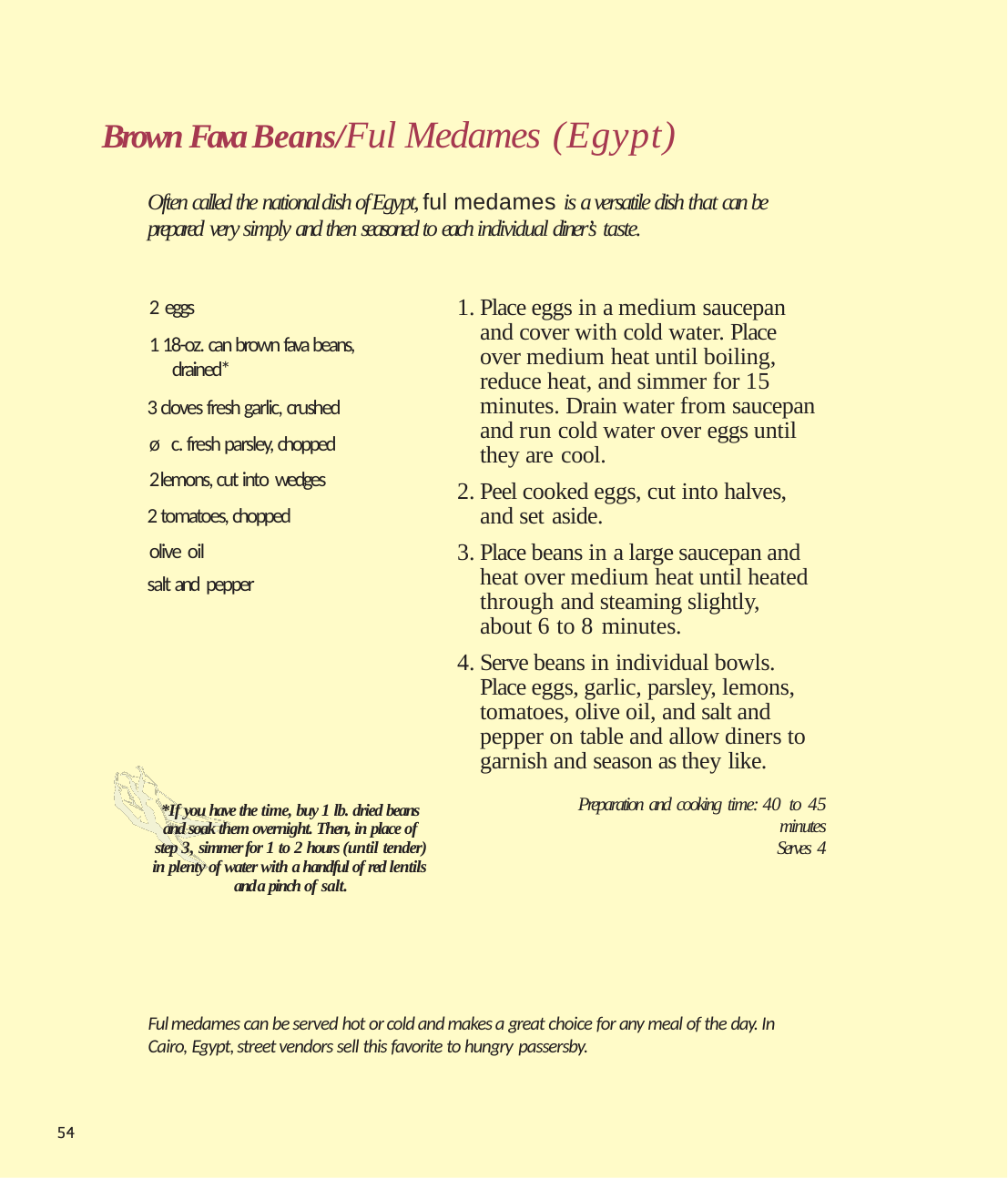

# Brown Fava Beans/Ful Medames (Egypt)
Often called the national dish of Egypt, ful medames is a versatile dish that can be prepared  very simply and then seasoned to each individual diner’s taste.
2 eggs
1 18-oz. can brown fava beans,  drained*
3 cloves fresh garlic, crushed  ø c. fresh parsley, chopped  2 lemons, cut into wedges
2 tomatoes, chopped  olive oil
salt and pepper
Place eggs in a medium saucepan  and cover with cold water. Place  over medium heat until boiling,  reduce heat, and simmer for 15  minutes. Drain water from saucepan  and run cold water over eggs until  they are cool.
Peel cooked eggs, cut into halves,  and set aside.
Place beans in a large saucepan and  heat over medium heat until heated  through and steaming slightly,  about 6 to 8 minutes.
Serve beans in individual bowls.  Place eggs, garlic, parsley, lemons,  tomatoes, olive oil, and salt and  pepper on table and allow diners to  garnish and season as they like.

Preparation  and  cooking  time: 40  to  45 minutes
Serves 4
*If you have the time, buy 1 lb. dried beans  and soak them overnight. Then, in place of  step 3, simmer for 1 to 2 hours (until tender)
in plenty of water with a handful of red lentils  and a pinch of salt.
Ful medames can be served hot or cold and makes a great choice for any meal of the day. In  Cairo, Egypt, street vendors sell this favorite to hungry passersby.
54